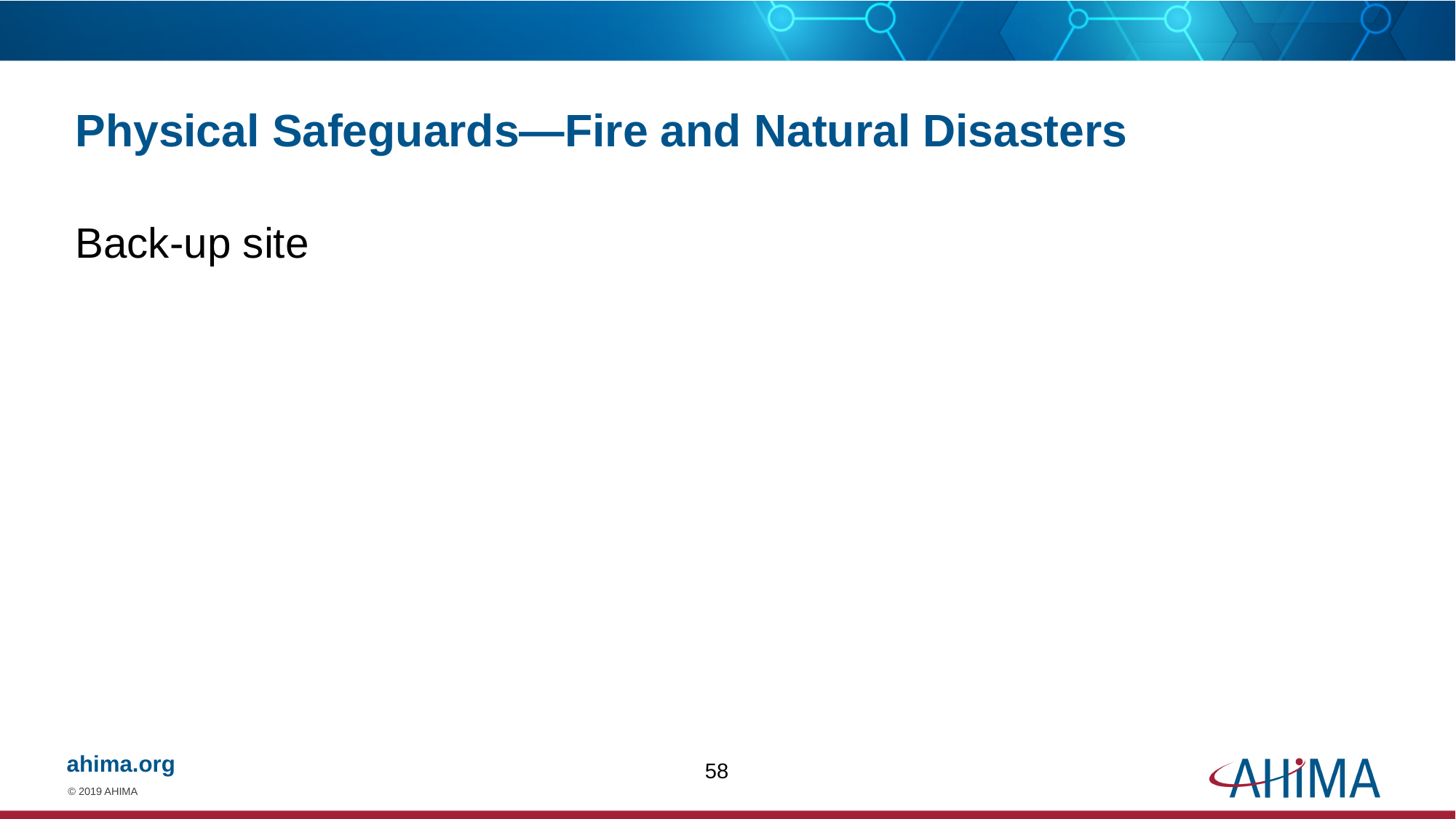

# Physical Safeguards—Fire and Natural Disasters
Back-up site